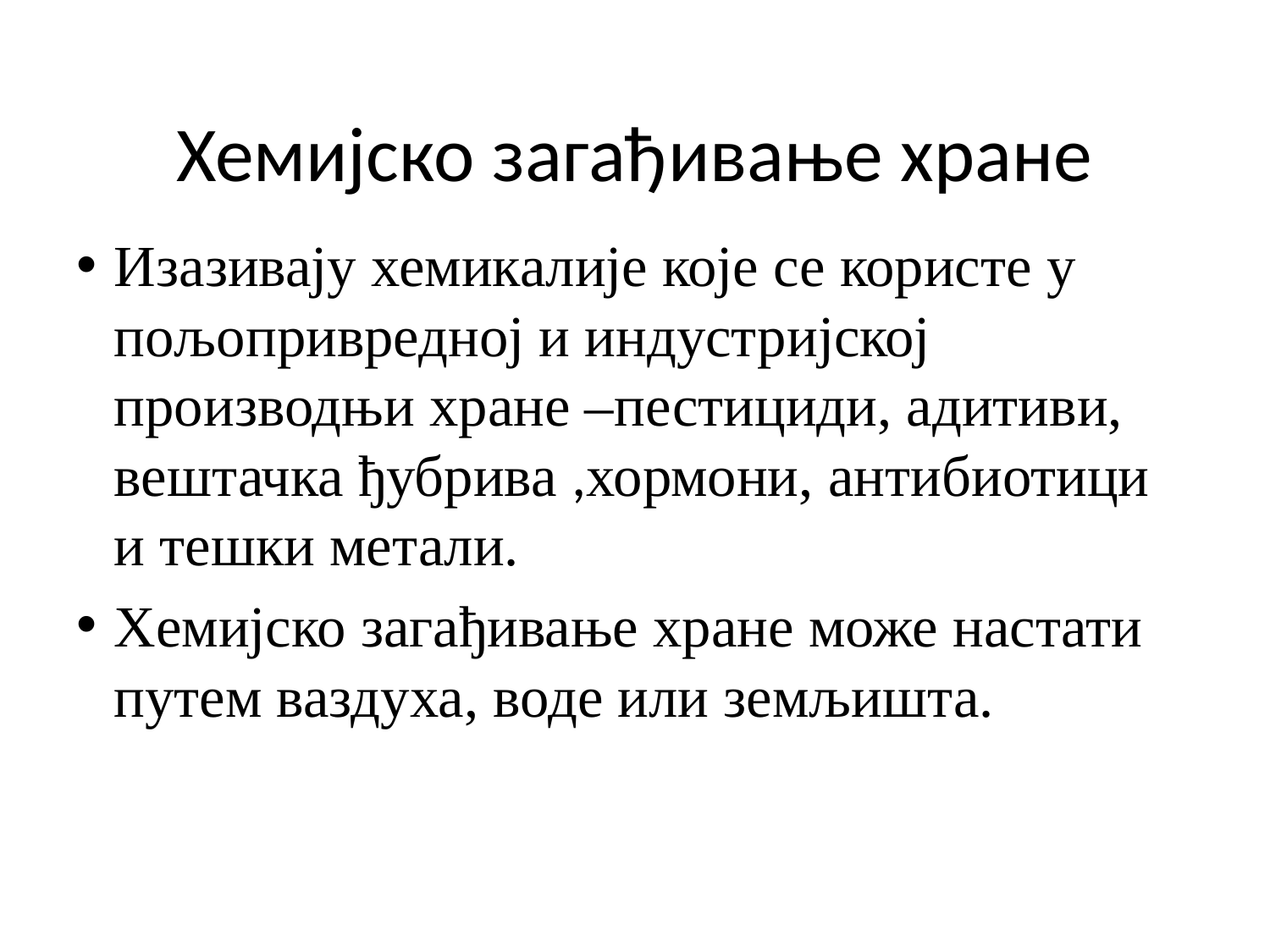

Хемијско загађивање хране
Изазивају хемикалије које се користе у пољопривредној и индустријској производњи хране –пестициди, адитиви, вештачка ђубрива ,хормони, антибиотици и тешки метали.
Хемијско загађивање хране може настати  путем ваздуха, воде или земљишта.